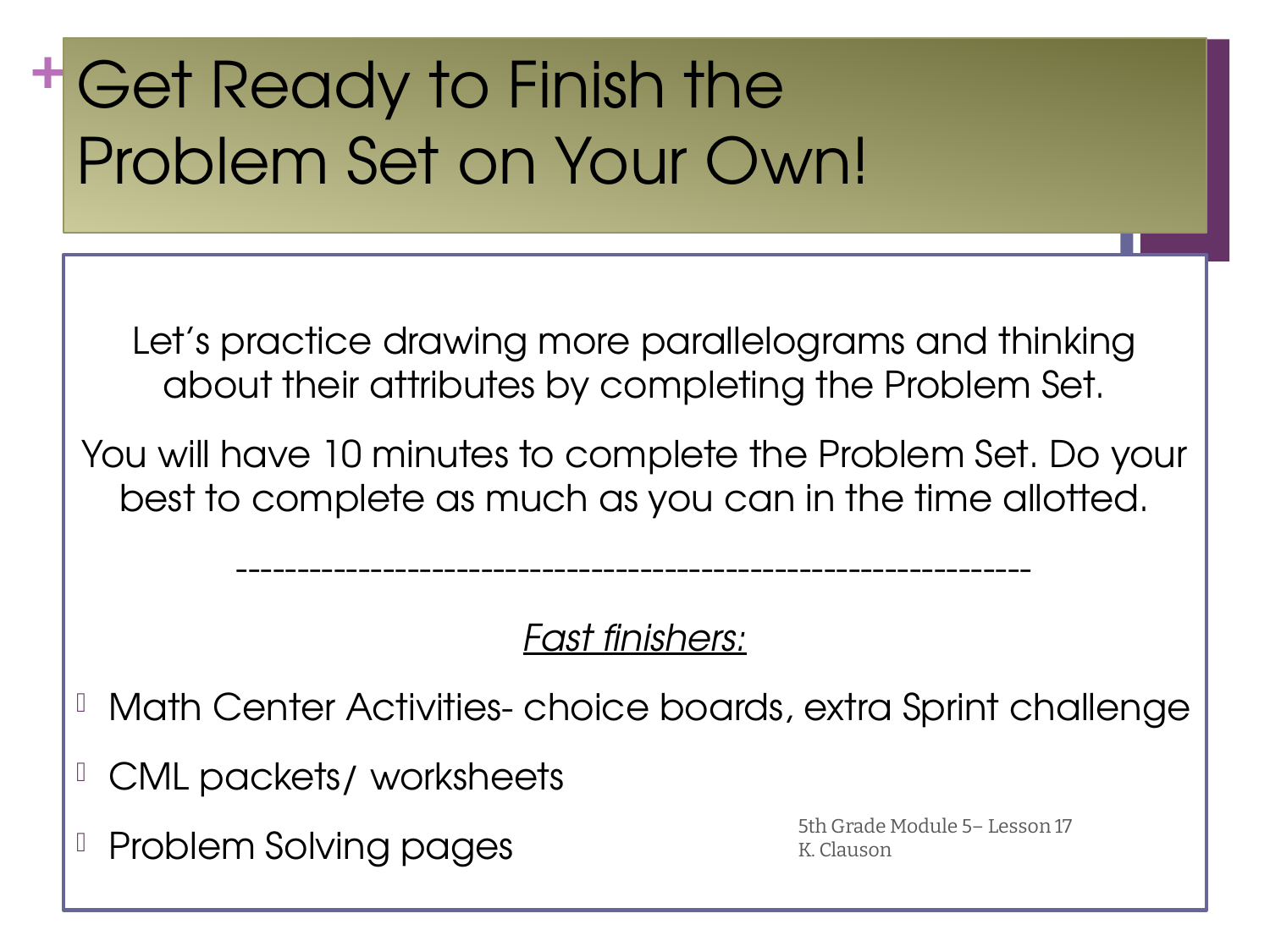

# Get Ready to Finish the Problem Set on Your Own!

Let’s practice drawing more parallelograms and thinking about their attributes by completing the Problem Set.
You will have 10 minutes to complete the Problem Set. Do your best to complete as much as you can in the time allotted.
-----------------------------------------------------------------
Fast finishers:
Math Center Activities- choice boards, extra Sprint challenge
CML packets/ worksheets
Problem Solving pages

5th Grade Module 5– Lesson 17
K. Clauson